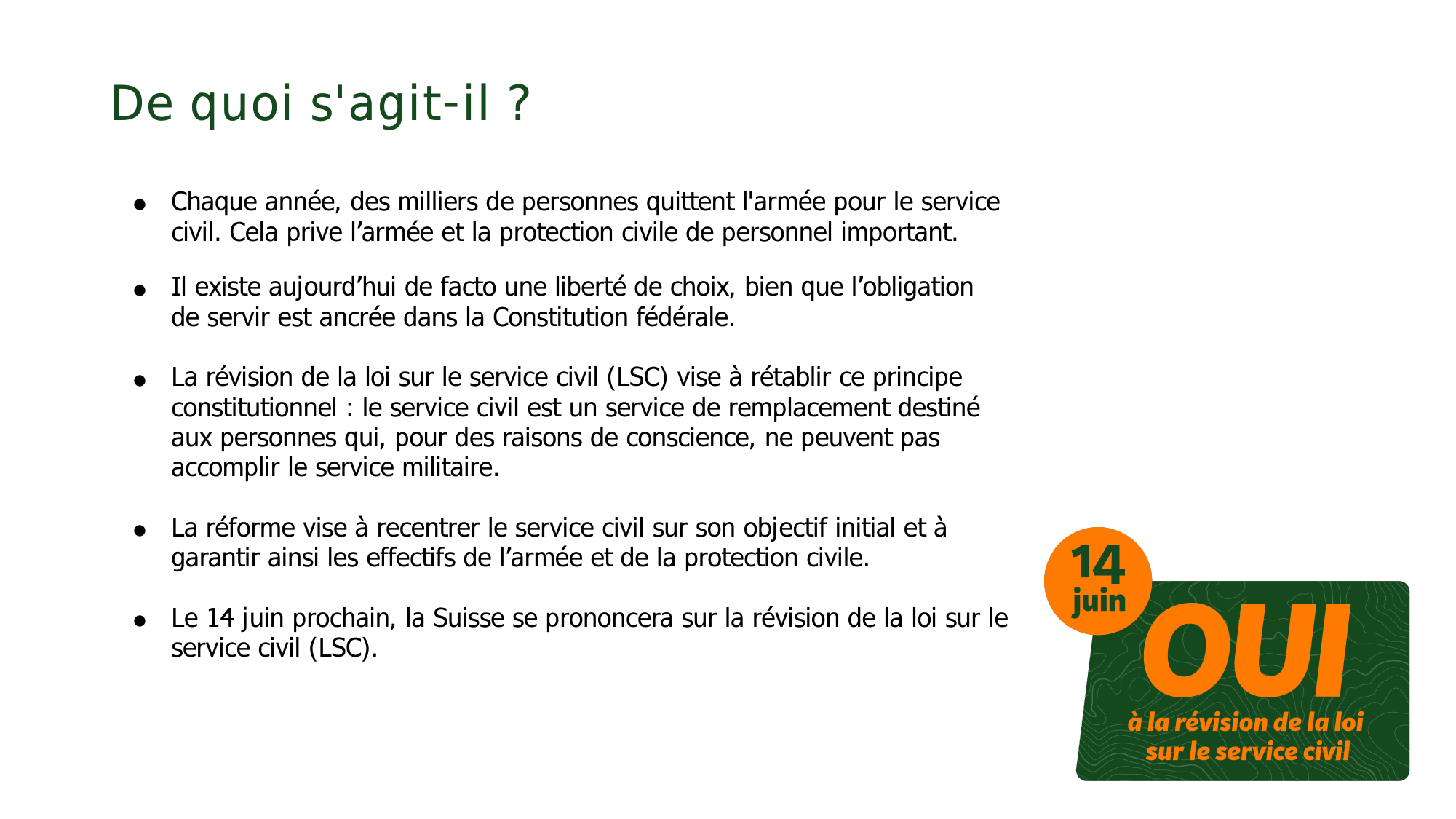

# De quoi s'agit-il ?
Chaque année, des milliers de personnes quittent l'armée pour le service civil. Cela prive l’armée et la protection civile de personnel important.
Il existe aujourd’hui de facto une liberté de choix, bien que l’obligation de servir est ancrée dans la Constitution fédérale.
La révision de la loi sur le service civil (LSC) vise à rétablir ce principe constitutionnel : le service civil est un service de remplacement destiné aux personnes qui, pour des raisons de conscience, ne peuvent pas accomplir le service militaire.
La réforme vise à recentrer le service civil sur son objectif initial et à garantir ainsi les effectifs de l’armée et de la protection civile.
Le 14 juin prochain, la Suisse se prononcera sur la révision de la loi sur le service civil (LSC).